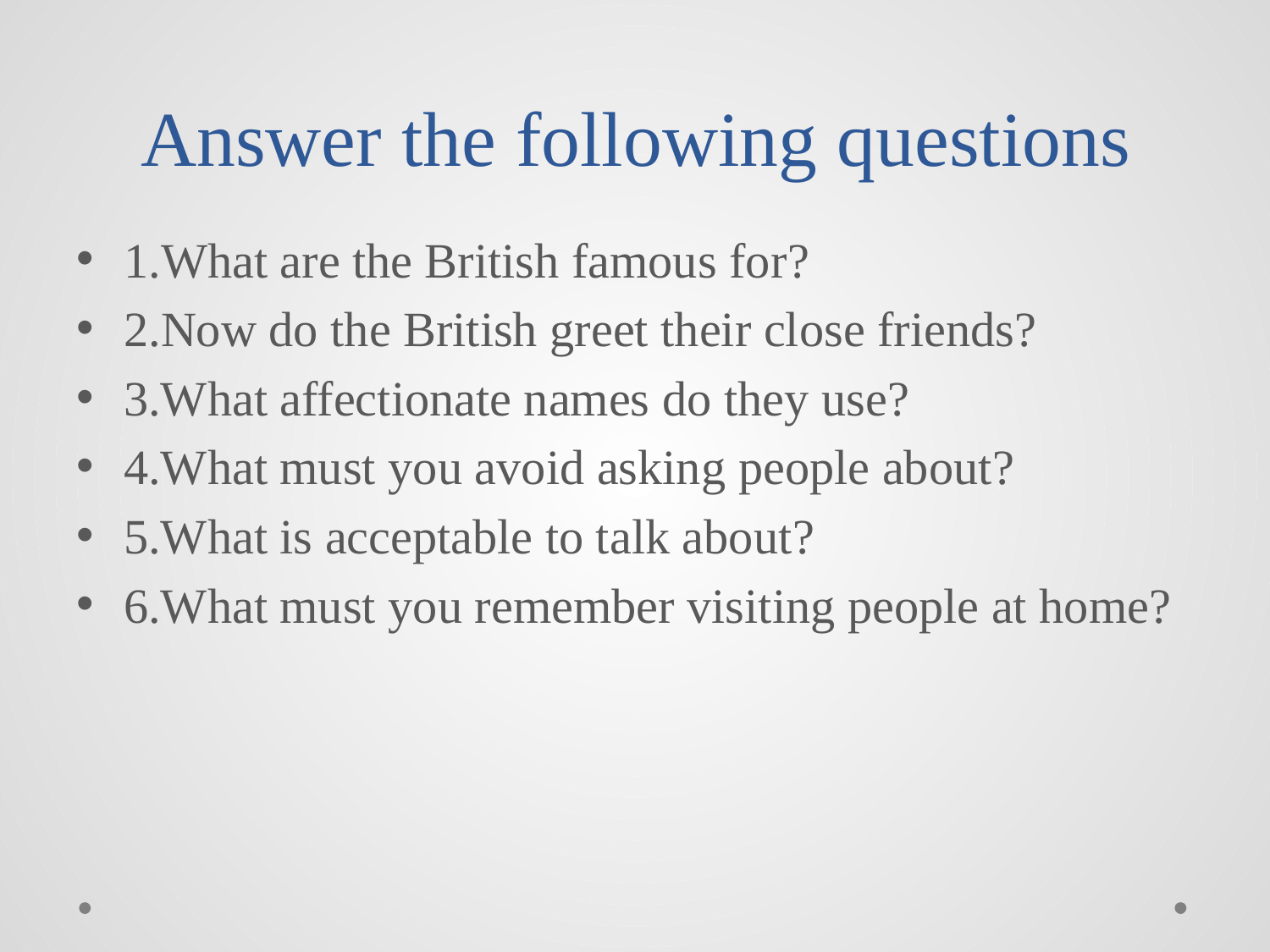

# Answer the following questions
1.What are the British famous for?
2.Now do the British greet their close friends?
3.What affectionate names do they use?
4.What must you avoid asking people about?
5.What is acceptable to talk about?
6.What must you remember visiting people at home?